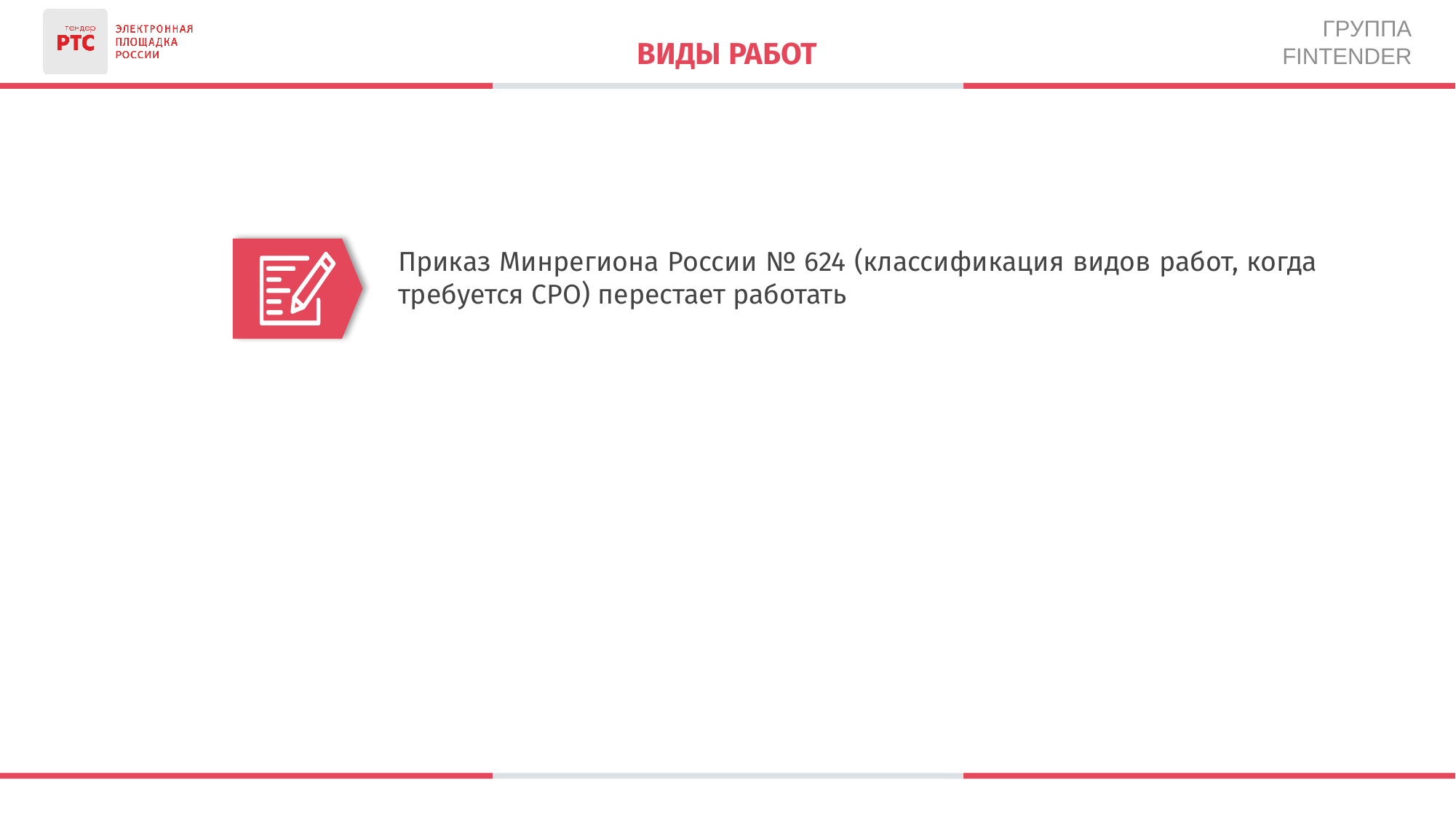

# Виды работ

Приказ Минрегиона России № 624 (классификация видов работ, когда требуется СРО) перестает работать